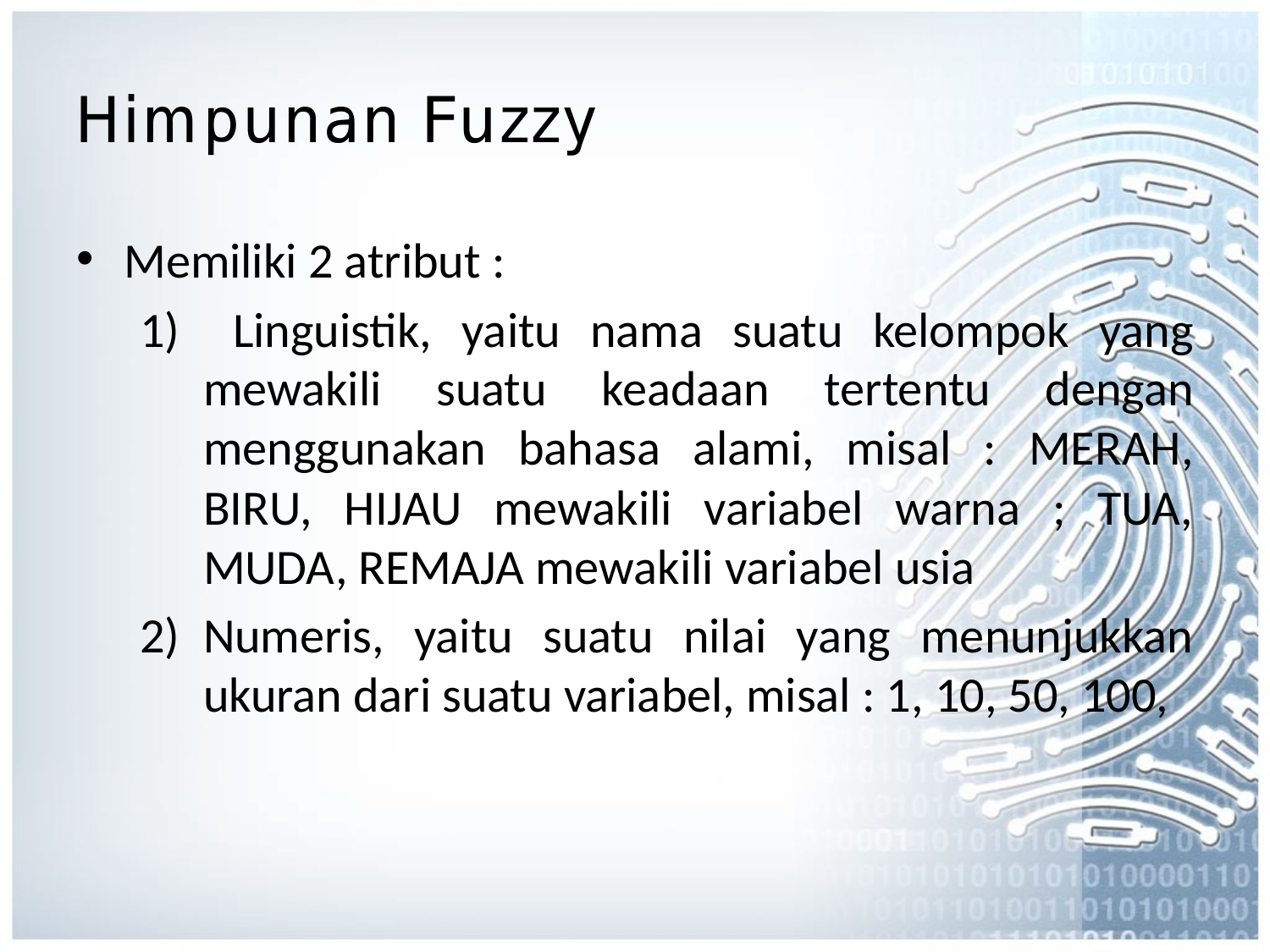

# Himpunan Fuzzy
Memiliki 2 atribut :
 Linguistik, yaitu nama suatu kelompok yang mewakili suatu keadaan tertentu dengan menggunakan bahasa alami, misal : MERAH, BIRU, HIJAU mewakili variabel warna ; TUA, MUDA, REMAJA mewakili variabel usia
Numeris, yaitu suatu nilai yang menunjukkan ukuran dari suatu variabel, misal : 1, 10, 50, 100,